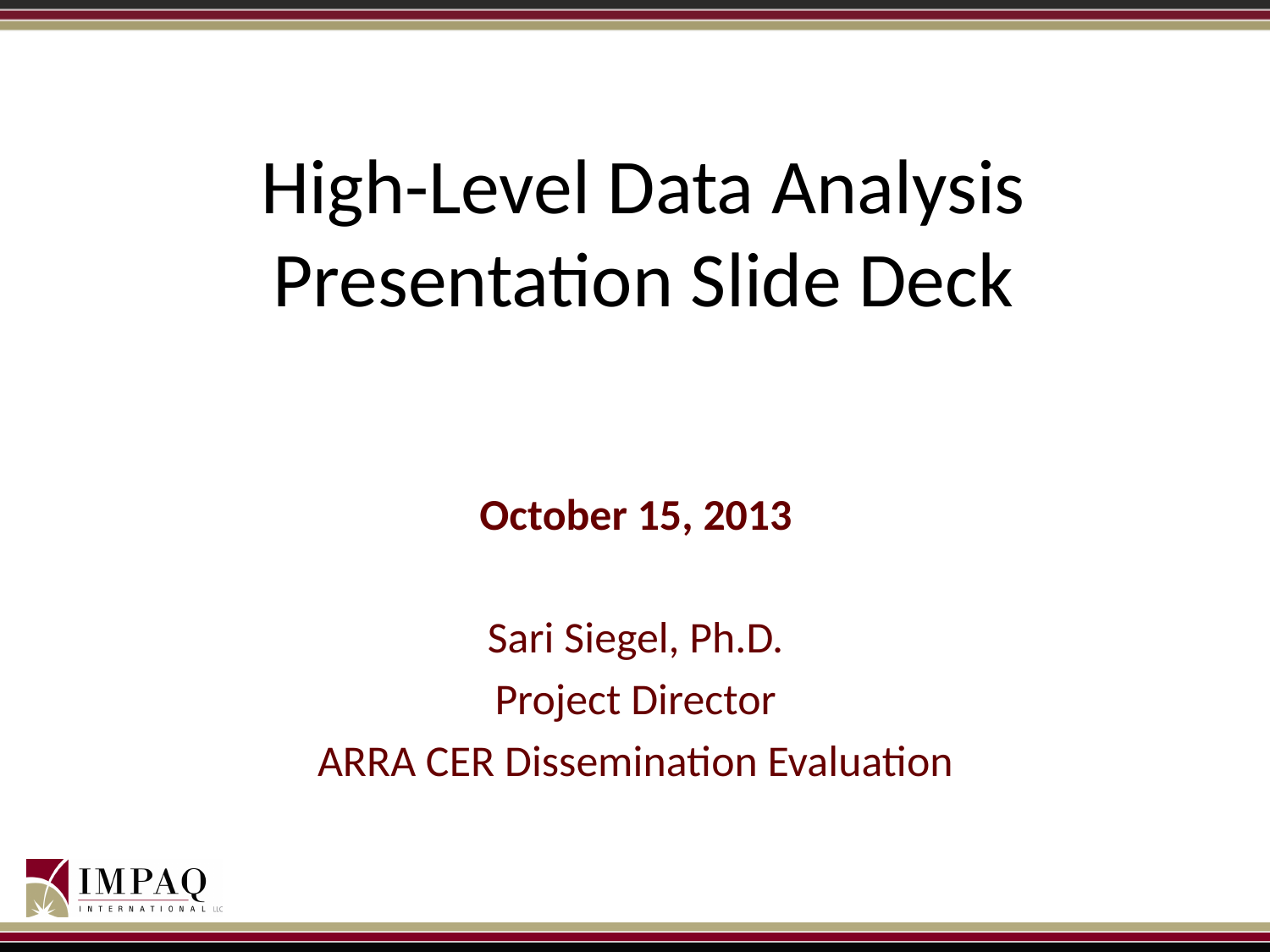

# High-Level Data Analysis Presentation Slide Deck
October 15, 2013

Sari Siegel, Ph.D.
Project Director
ARRA CER Dissemination Evaluation